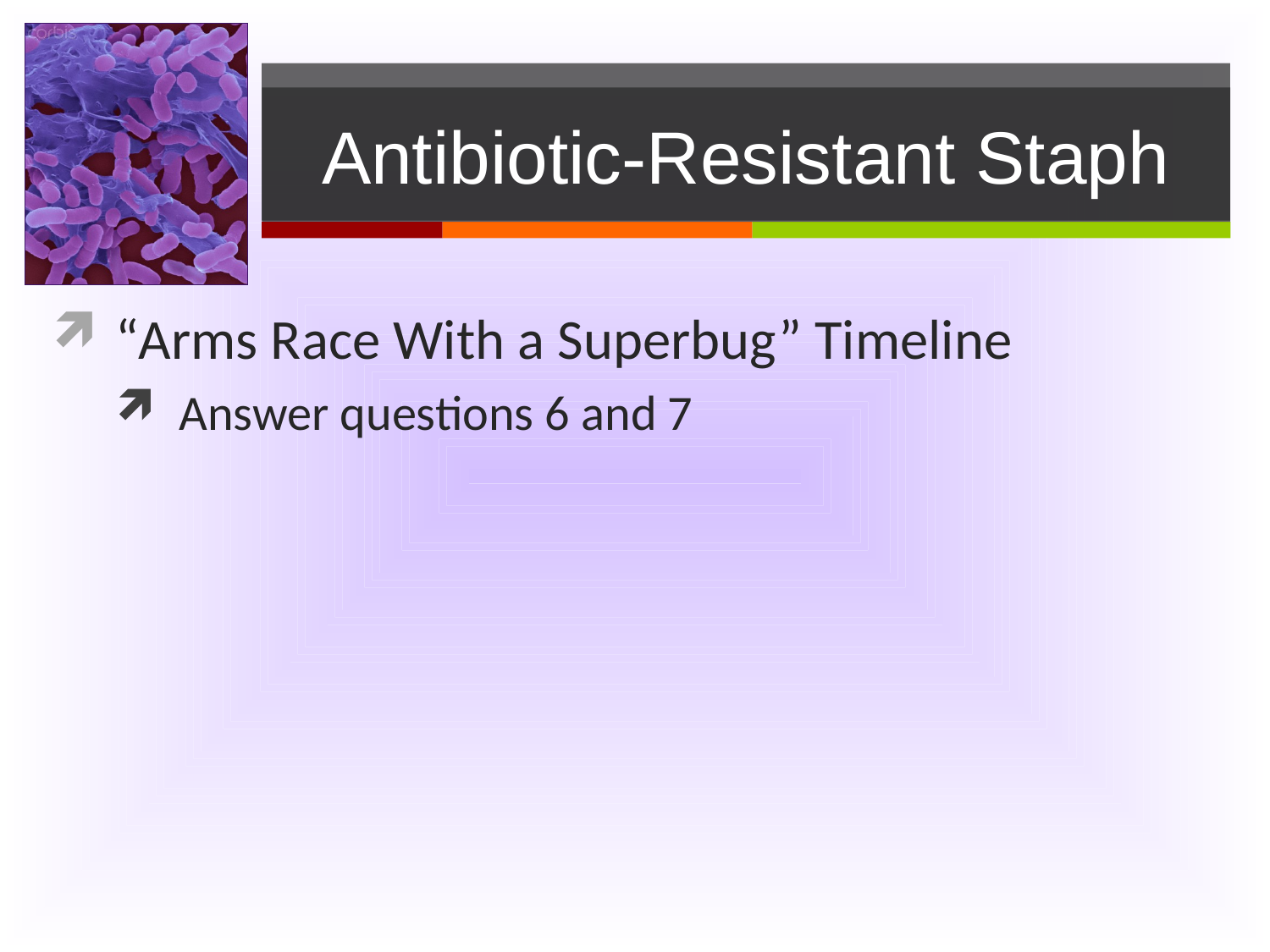

# Antibiotic-Resistant Staph
“Arms Race With a Superbug” Timeline
Answer questions 6 and 7